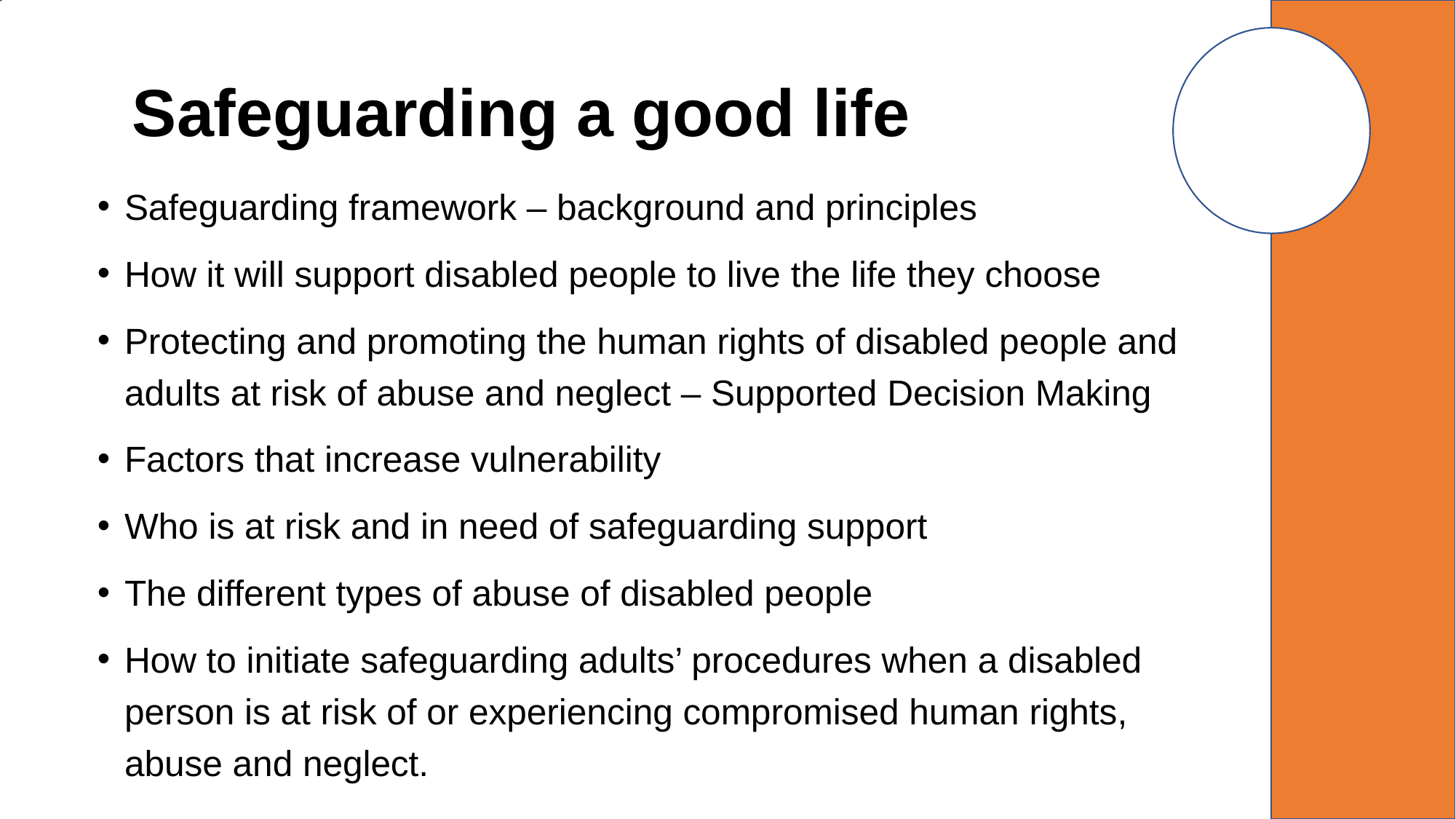

# Safeguarding a good life
Safeguarding framework – background and principles
How it will support disabled people to live the life they choose
Protecting and promoting the human rights of disabled people and adults at risk of abuse and neglect – Supported Decision Making
Factors that increase vulnerability
Who is at risk and in need of safeguarding support
The different types of abuse of disabled people
How to initiate safeguarding adults’ procedures when a disabled person is at risk of or experiencing compromised human rights, abuse and neglect.